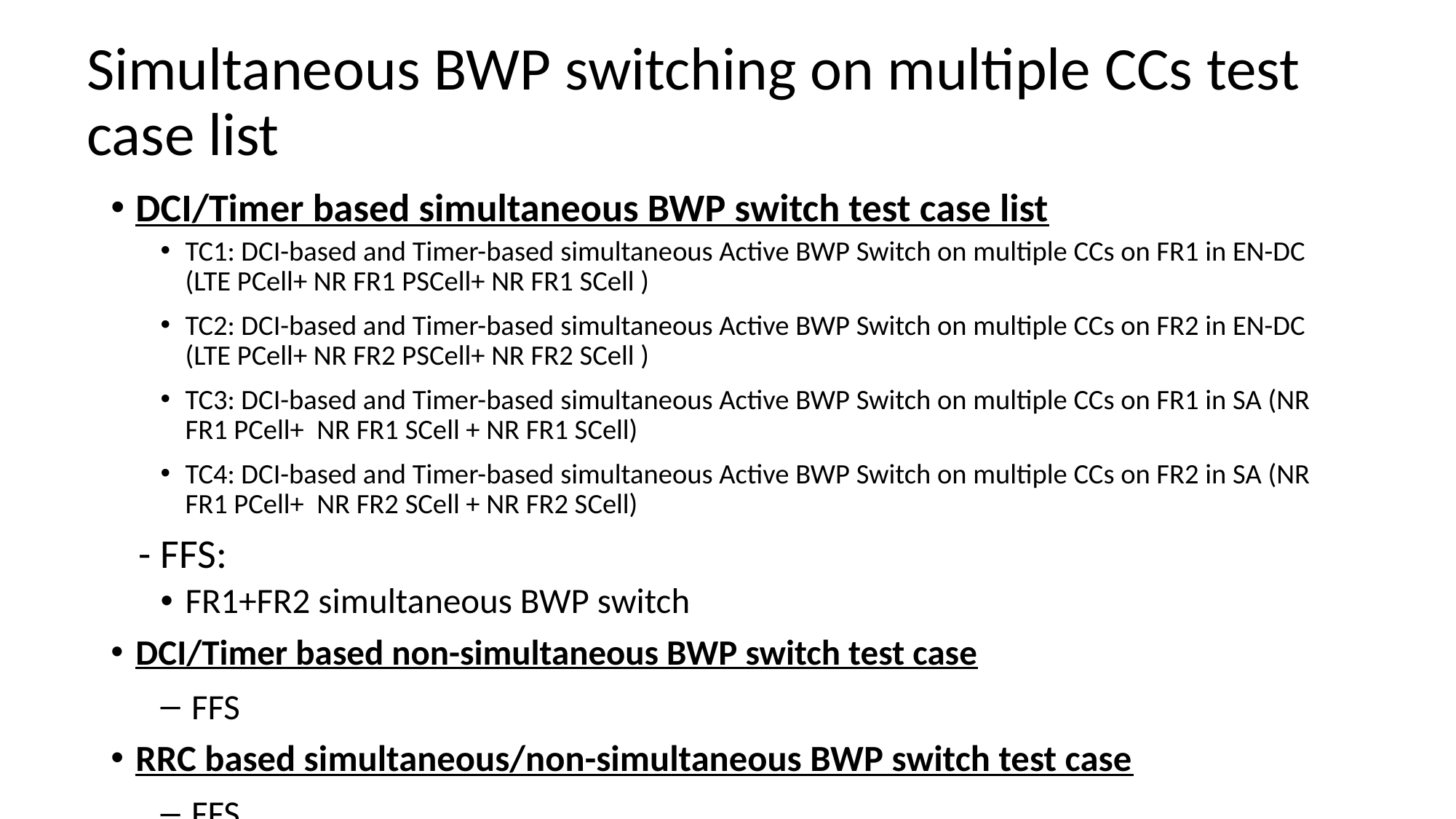

# Simultaneous BWP switching on multiple CCs test case list
DCI/Timer based simultaneous BWP switch test case list
TC1: DCI-based and Timer-based simultaneous Active BWP Switch on multiple CCs on FR1 in EN-DC (LTE PCell+ NR FR1 PSCell+ NR FR1 SCell )
TC2: DCI-based and Timer-based simultaneous Active BWP Switch on multiple CCs on FR2 in EN-DC (LTE PCell+ NR FR2 PSCell+ NR FR2 SCell )
TC3: DCI-based and Timer-based simultaneous Active BWP Switch on multiple CCs on FR1 in SA (NR FR1 PCell+  NR FR1 SCell + NR FR1 SCell)
TC4: DCI-based and Timer-based simultaneous Active BWP Switch on multiple CCs on FR2 in SA (NR FR1 PCell+  NR FR2 SCell + NR FR2 SCell)
   - FFS:
FR1+FR2 simultaneous BWP switch
DCI/Timer based non-simultaneous BWP switch test case
FFS
RRC based simultaneous/non-simultaneous BWP switch test case
FFS